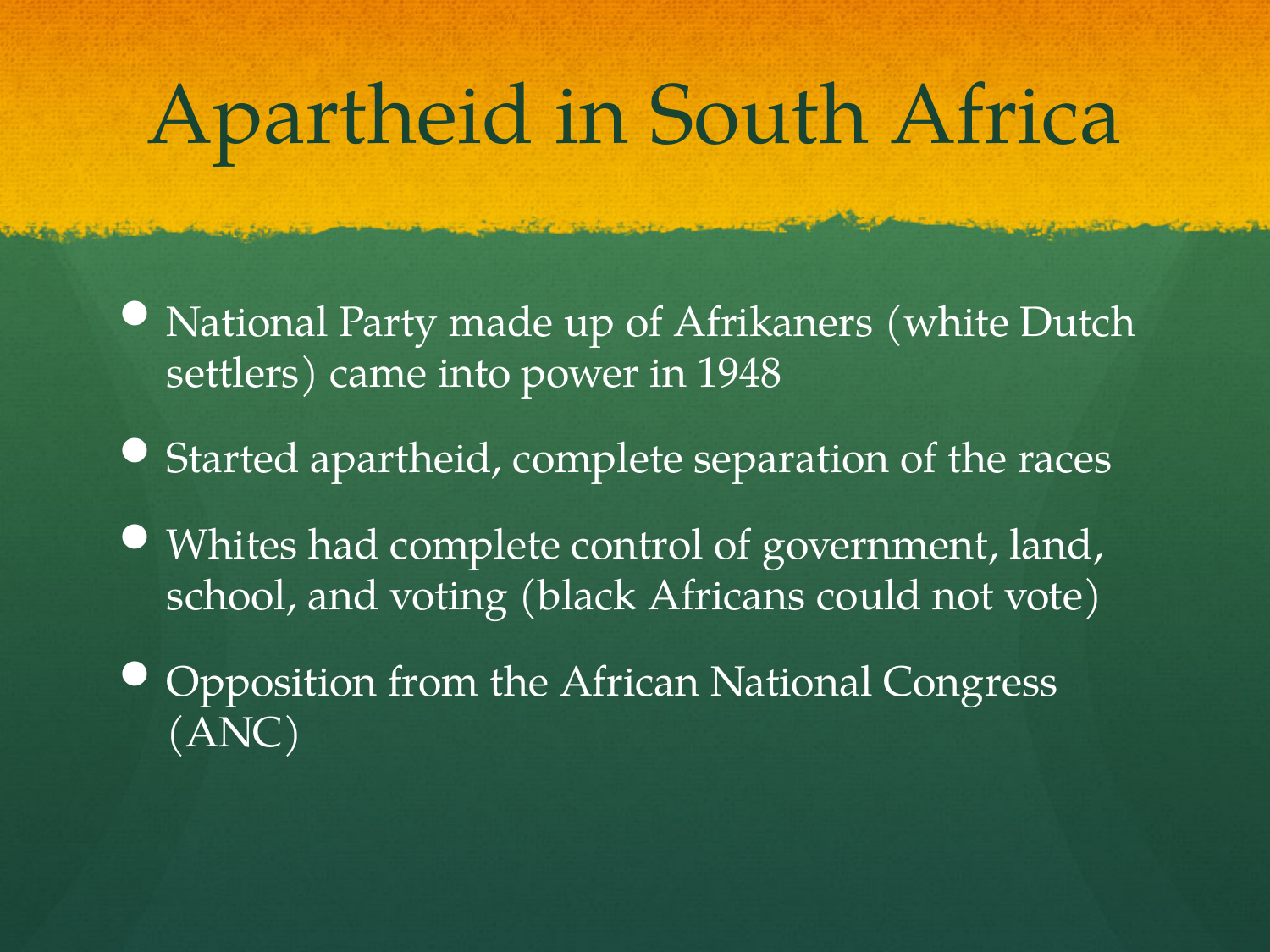

# Apartheid in South Africa
National Party made up of Afrikaners (white Dutch settlers) came into power in 1948
Started apartheid, complete separation of the races
Whites had complete control of government, land, school, and voting (black Africans could not vote)
Opposition from the African National Congress (ANC)